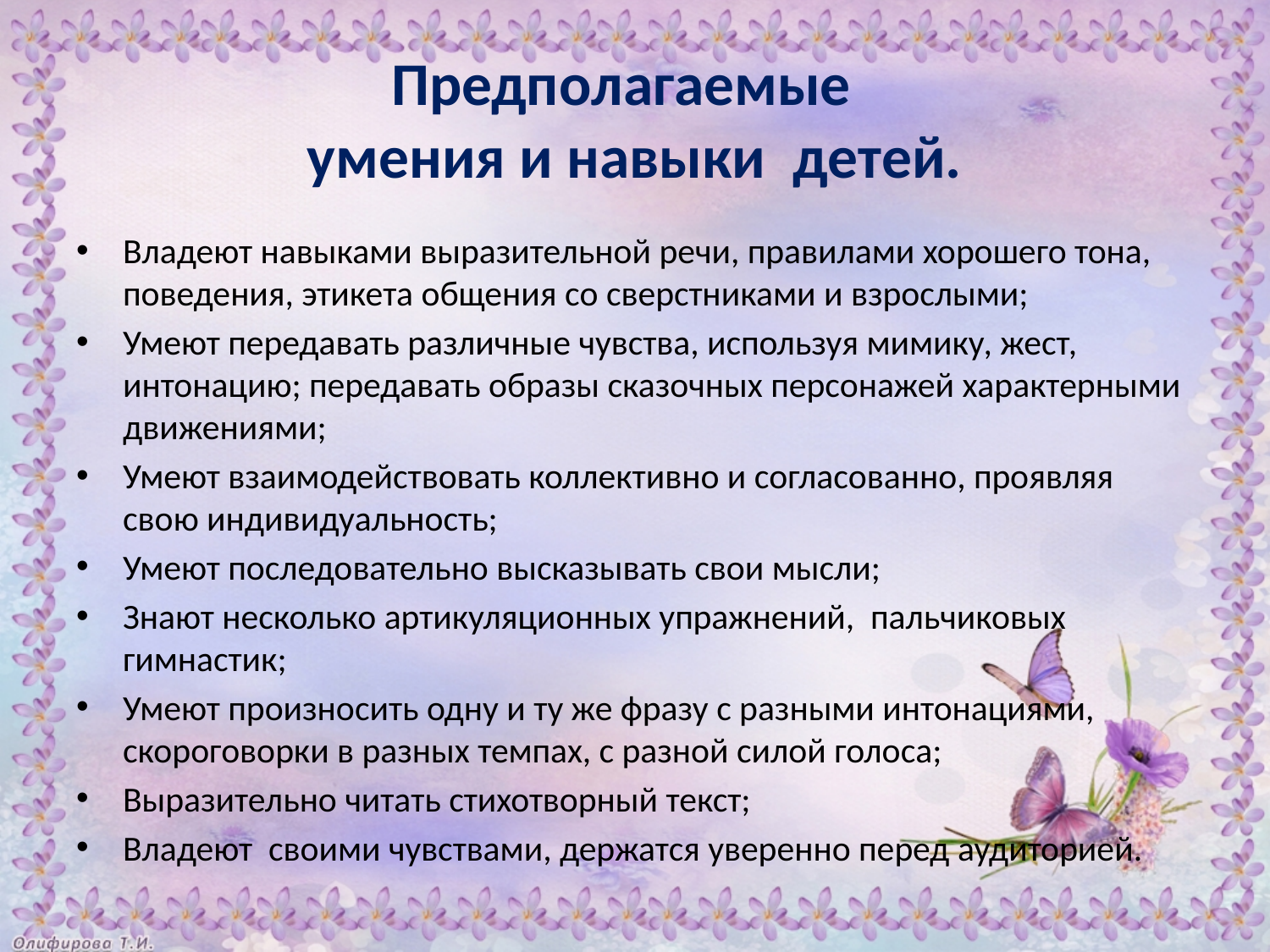

# Предполагаемые умения и навыки  детей.
Владеют навыками выразительной речи, правилами хорошего тона, поведения, этикета общения со сверстниками и взрослыми;
Умеют передавать различные чувства, используя мимику, жест, интонацию; передавать образы сказочных персонажей характерными движениями;
Умеют взаимодействовать коллективно и согласованно, проявляя свою индивидуальность;
Умеют последовательно высказывать свои мысли;
Знают несколько артикуляционных упражнений,  пальчиковых гимнастик;
Умеют произносить одну и ту же фразу с разными интонациями, скороговорки в разных темпах, с разной силой голоса;
Выразительно читать стихотворный текст;
Владеют  своими чувствами, держатся уверенно перед аудиторией.